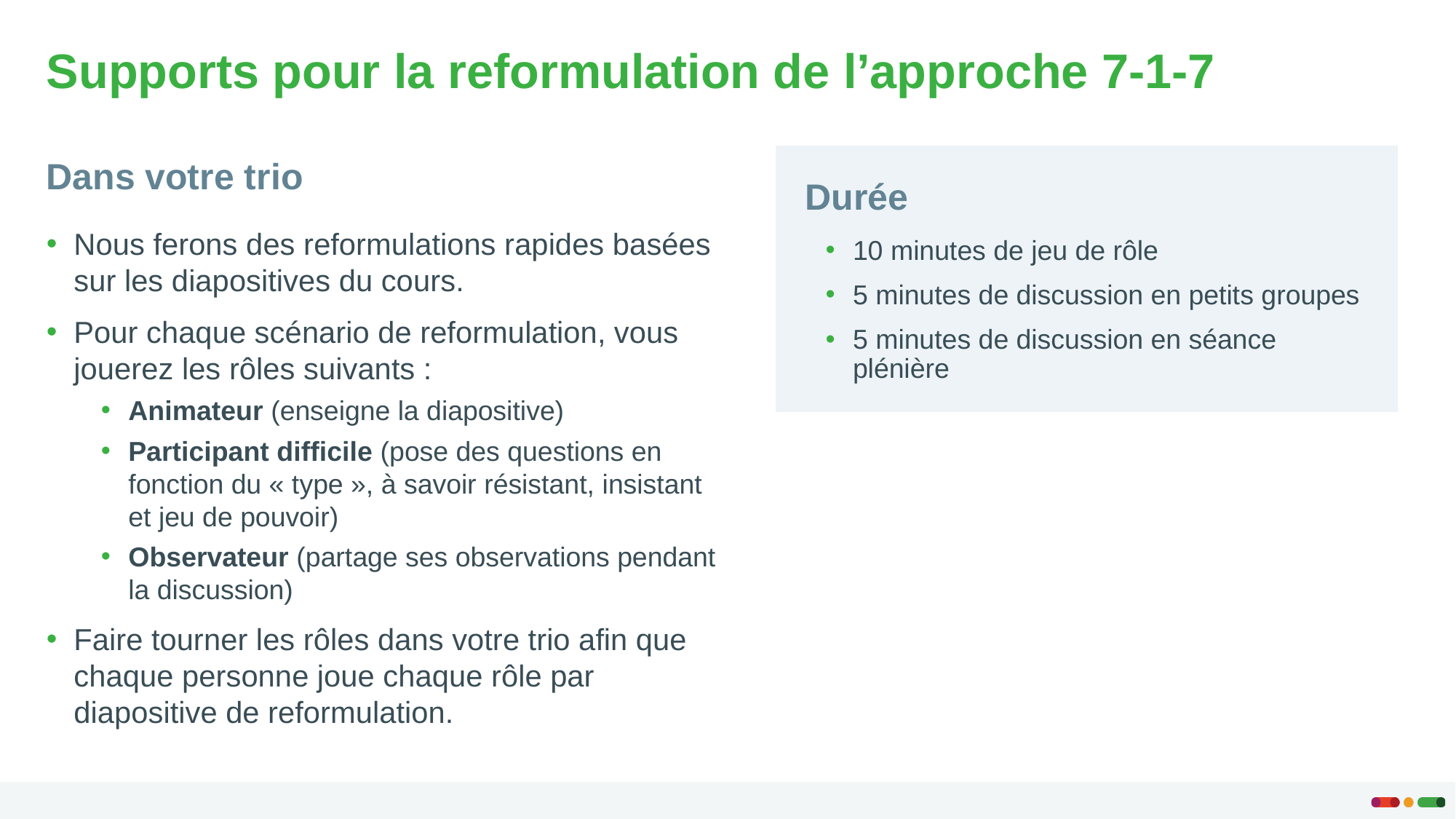

# Supports pour la reformulation de l’approche 7-1-7
Dans votre trio
Durée

Nous ferons des reformulations rapides basées sur les diapositives du cours.
Pour chaque scénario de reformulation, vous jouerez les rôles suivants :
Animateur (enseigne la diapositive)
Participant difficile (pose des questions en fonction du « type », à savoir résistant, insistant et jeu de pouvoir)
Observateur (partage ses observations pendant la discussion)
Faire tourner les rôles dans votre trio afin que chaque personne joue chaque rôle par diapositive de reformulation.
10 minutes de jeu de rôle
5 minutes de discussion en petits groupes
5 minutes de discussion en séance plénière